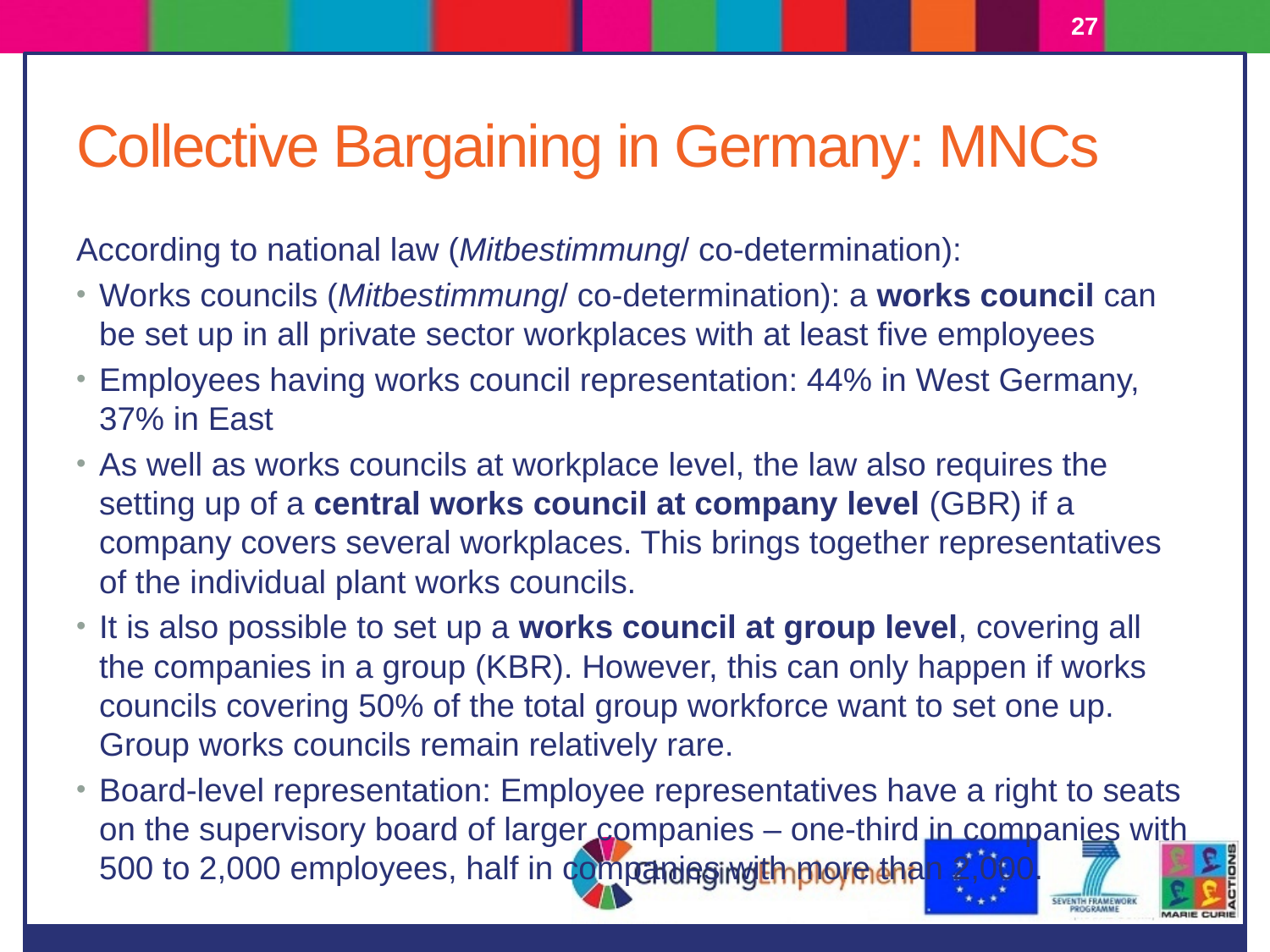

27
# Collective Bargaining in Germany: MNCs
According to national law (Mitbestimmung/ co-determination):
Works councils (Mitbestimmung/ co-determination): a works council can be set up in all private sector workplaces with at least five employees
Employees having works council representation: 44% in West Germany, 37% in East
As well as works councils at workplace level, the law also requires the setting up of a central works council at company level (GBR) if a company covers several workplaces. This brings together representatives of the individual plant works councils.
It is also possible to set up a works council at group level, covering all the companies in a group (KBR). However, this can only happen if works councils covering 50% of the total group workforce want to set one up. Group works councils remain relatively rare.
Board-level representation: Employee representatives have a right to seats on the supervisory board of larger companies – one-third in companies with 500 to 2,000 employees, half in companies with more than 2,000.